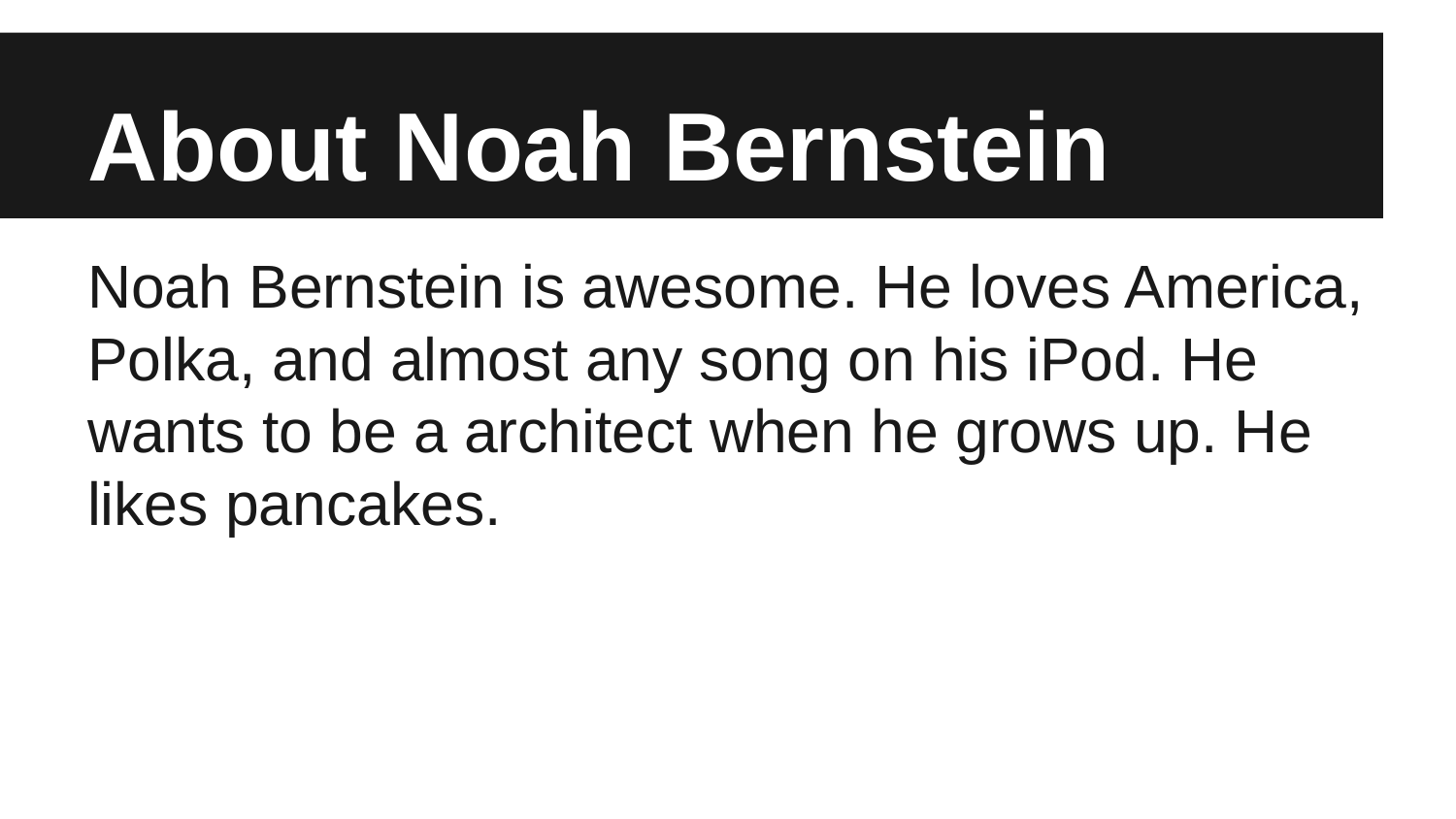

# About Noah Bernstein
Noah Bernstein is awesome. He loves America, Polka, and almost any song on his iPod. He wants to be a architect when he grows up. He likes pancakes.